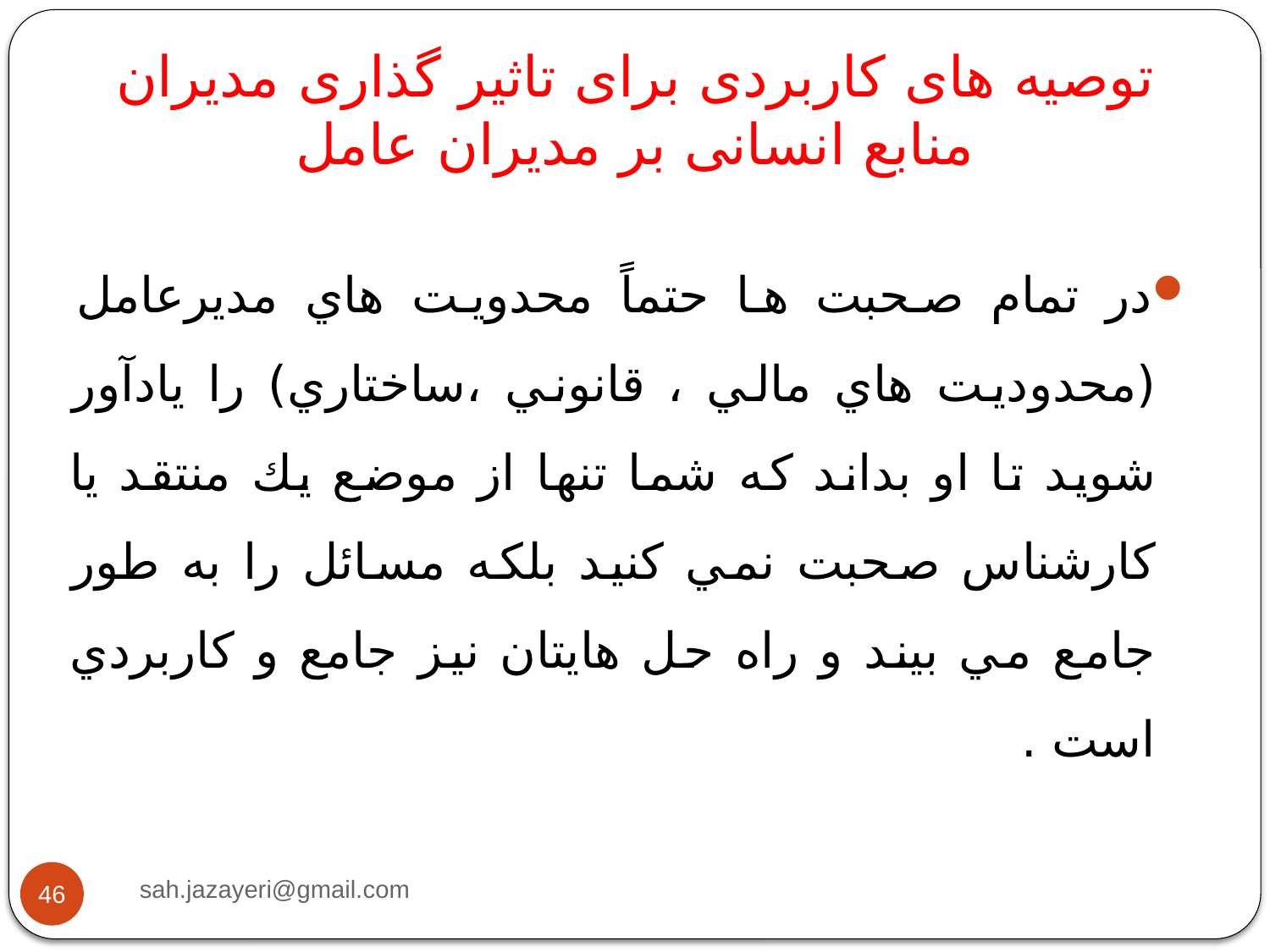

توصیه های کاربردی برای تاثیر گذاری مدیران منابع انسانی بر مدیران عامل
در تمام صحبت ها حتماً محدويت هاي مديرعامل (محدوديت هاي مالي ، قانوني ،ساختاري) را يادآور شويد تا او بداند كه شما تنها از موضع يك منتقد يا كارشناس صحبت نمي كنيد بلكه مسائل را به طور جامع مي بيند و راه حل هايتان نيز جامع و كاربردي است .

sah.jazayeri@gmail.com
46